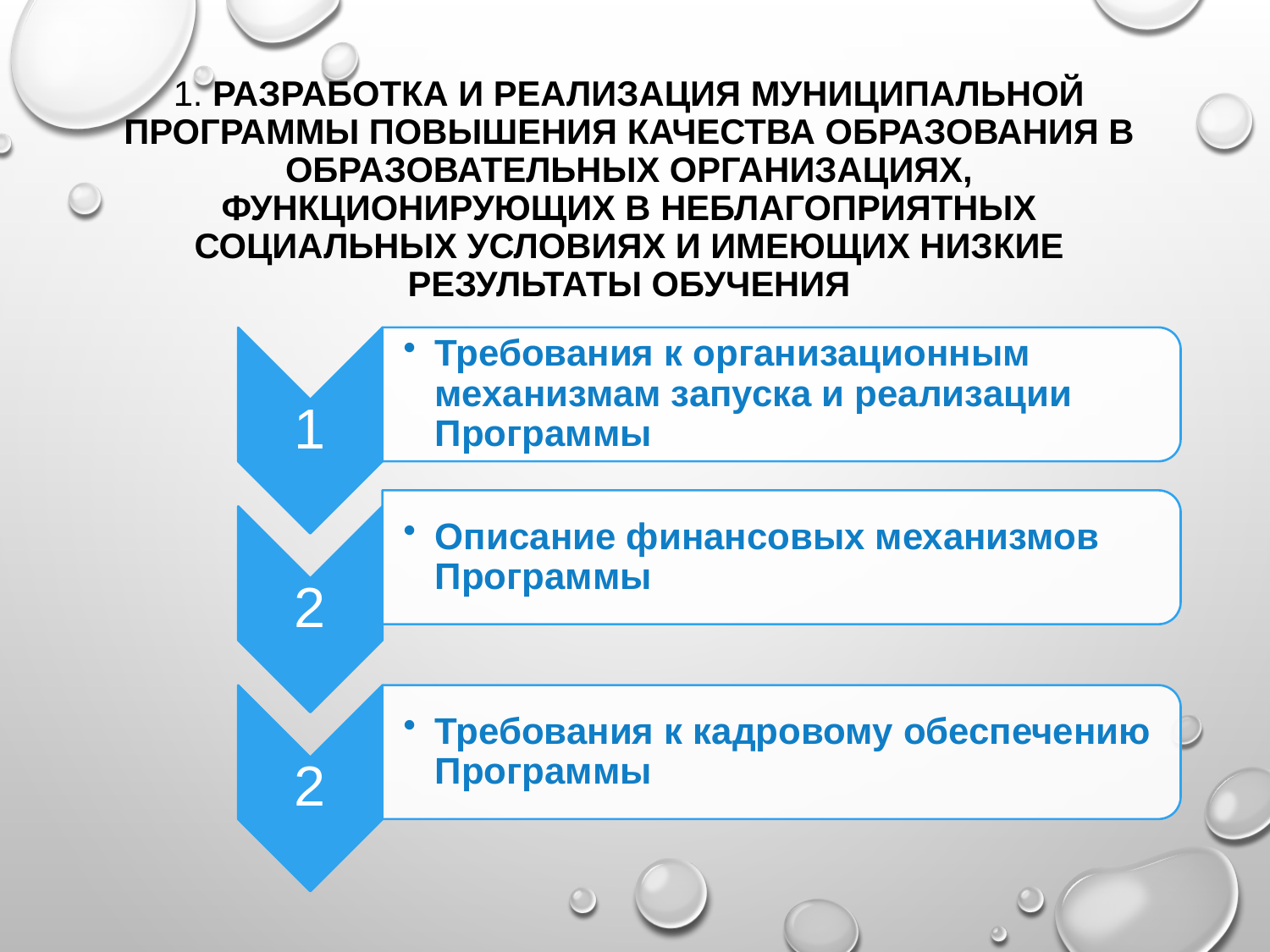

# 1. Разработка и реализация муниципальной программы повышения качества образования в образовательных организациях, функционирующих в неблагоприятных социальных условиях и имеющих низкие результаты обучения
1
Требования к организационным механизмам запуска и реализации Программы
2
Описание финансовых механизмов Программы
2
Требования к кадровому обеспечению Программы